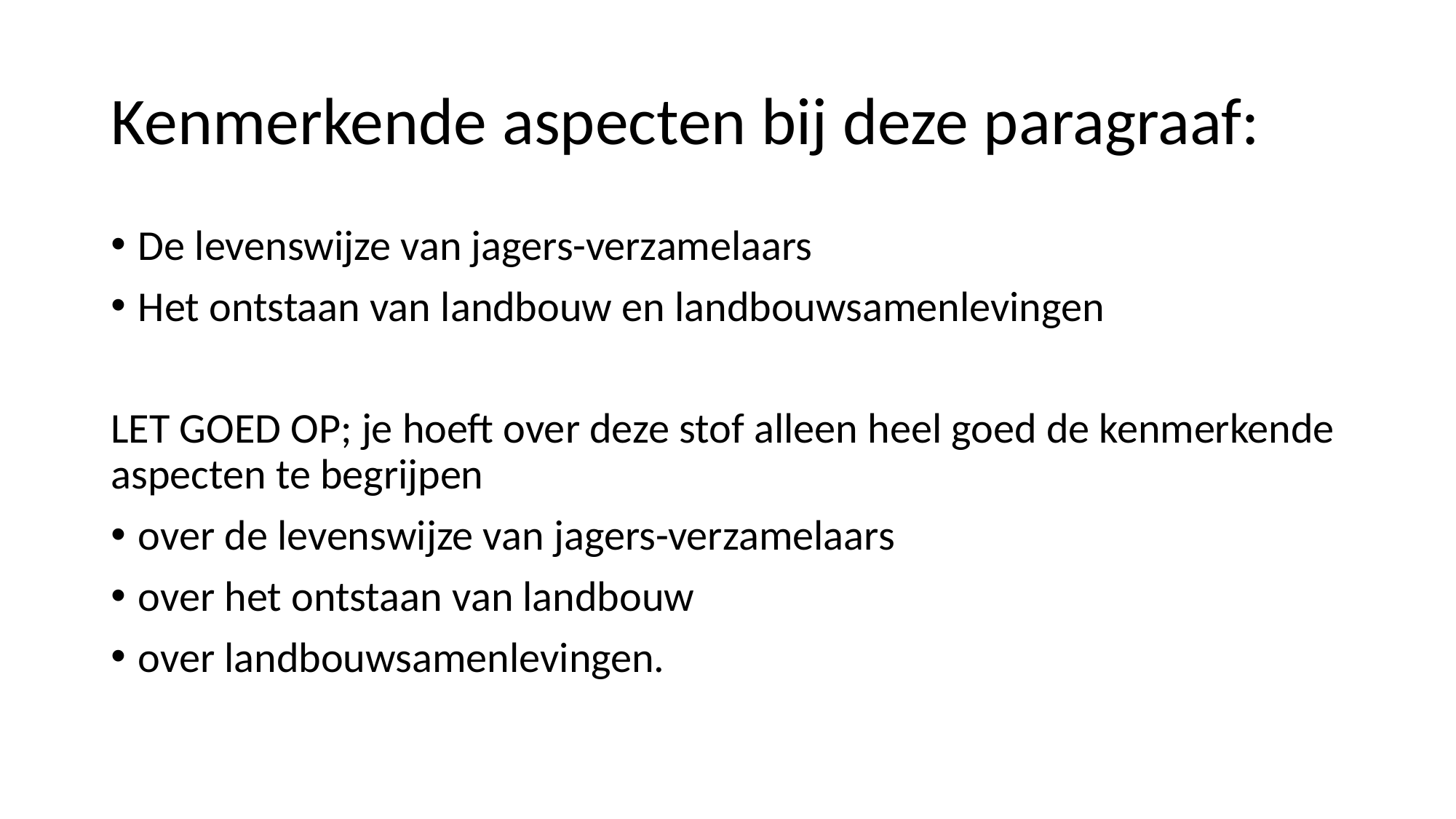

# Kenmerkende aspecten bij deze paragraaf:
De levenswijze van jagers-verzamelaars
Het ontstaan van landbouw en landbouwsamenlevingen

LET GOED OP; je hoeft over deze stof alleen heel goed de kenmerkende aspecten te begrijpen
over de levenswijze van jagers-verzamelaars
over het ontstaan van landbouw
over landbouwsamenlevingen.